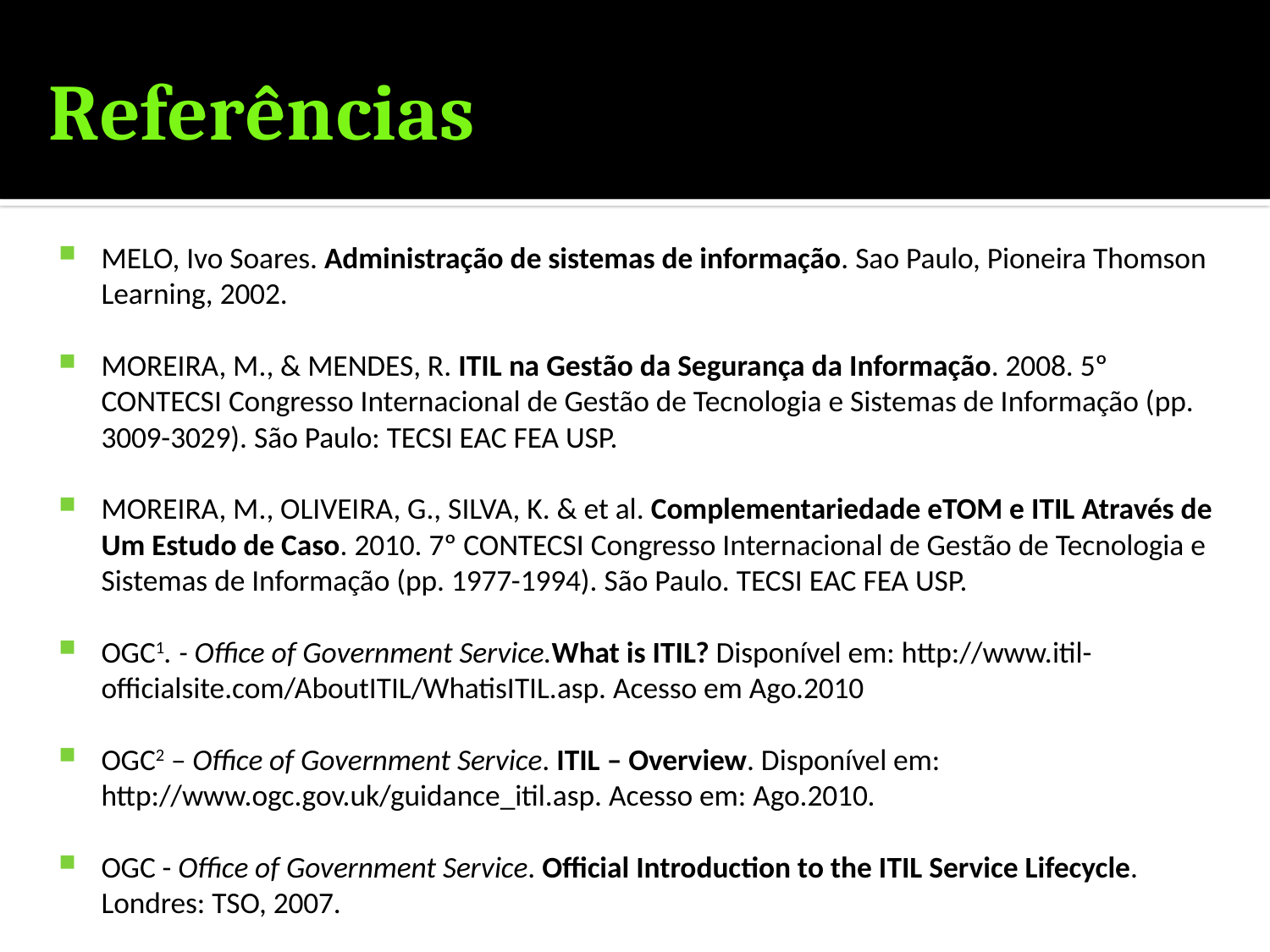

# Referências
MELO, Ivo Soares. Administração de sistemas de informação. Sao Paulo, Pioneira Thomson Learning, 2002.

MOREIRA, M., & MENDES, R. ITIL na Gestão da Segurança da Informação. 2008. 5º CONTECSI Congresso Internacional de Gestão de Tecnologia e Sistemas de Informação (pp. 3009-3029). São Paulo: TECSI EAC FEA USP.

MOREIRA, M., OLIVEIRA, G., SILVA, K. & et al. Complementariedade eTOM e ITIL Através de Um Estudo de Caso. 2010. 7º CONTECSI Congresso Internacional de Gestão de Tecnologia e Sistemas de Informação (pp. 1977-1994). São Paulo. TECSI EAC FEA USP.

OGC1. - Office of Government Service.What is ITIL? Disponível em: http://www.itil-officialsite.com/AboutITIL/WhatisITIL.asp. Acesso em Ago.2010

OGC2 – Office of Government Service. ITIL – Overview. Disponível em: http://www.ogc.gov.uk/guidance_itil.asp. Acesso em: Ago.2010.

OGC - Office of Government Service. Official Introduction to the ITIL Service Lifecycle. Londres: TSO, 2007.